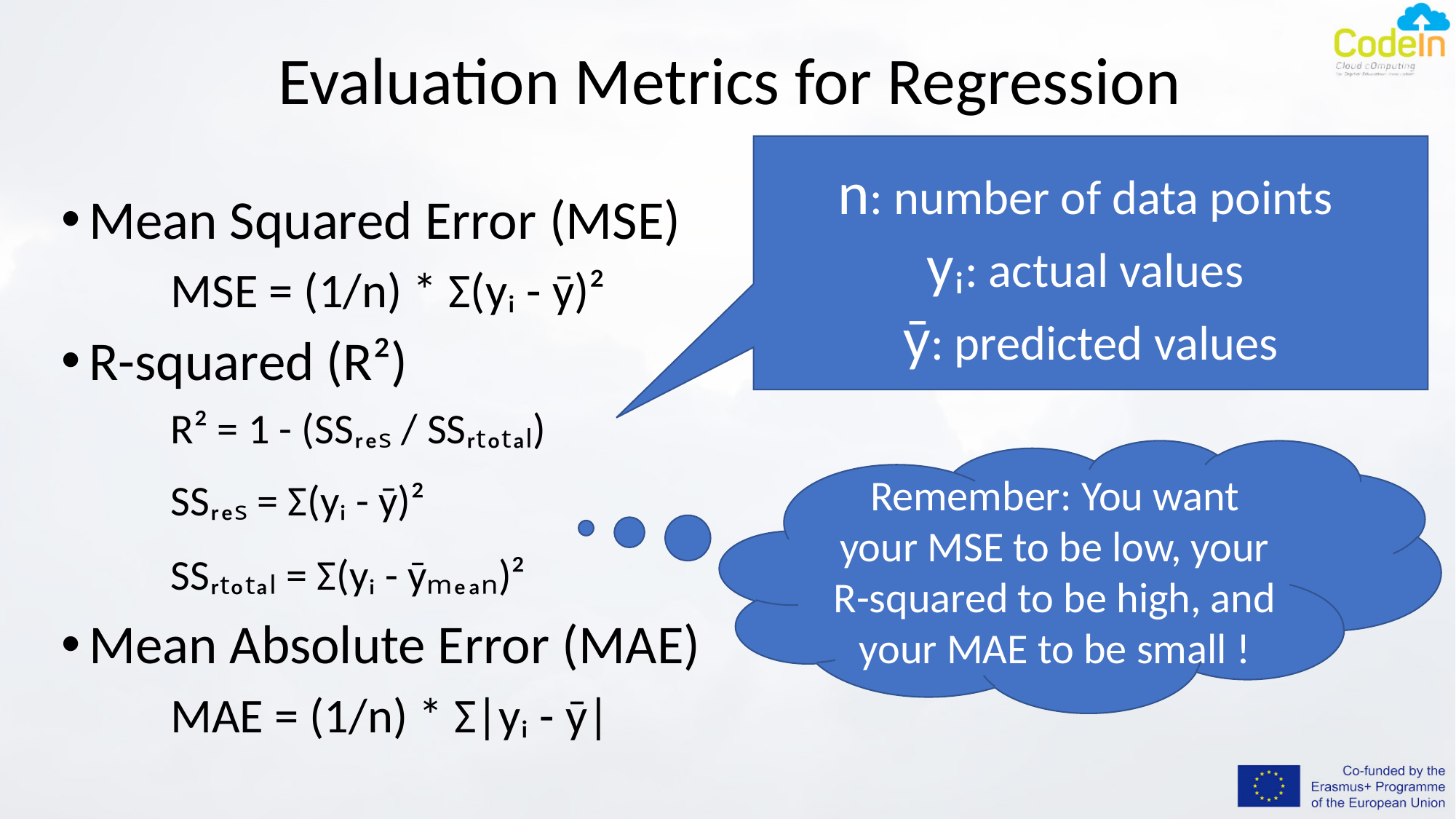

# Evaluation Metrics for Regression
n: number of data points
yᵢ: actual values
ȳ: predicted values
Mean Squared Error (MSE)
	MSE = (1/n) * Σ(yᵢ - ȳ)²
R-squared (R²)
	R² = 1 - (SSᵣₑₛ / SSᵣₜₒₜₐₗ)
	SSᵣₑₛ = Σ(yᵢ - ȳ)²
	SSᵣₜₒₜₐₗ = Σ(yᵢ - ȳₘₑₐₙ)²
Mean Absolute Error (MAE)
	MAE = (1/n) * Σ|yᵢ - ȳ|

Remember: You want your MSE to be low, your R-squared to be high, and your MAE to be small !